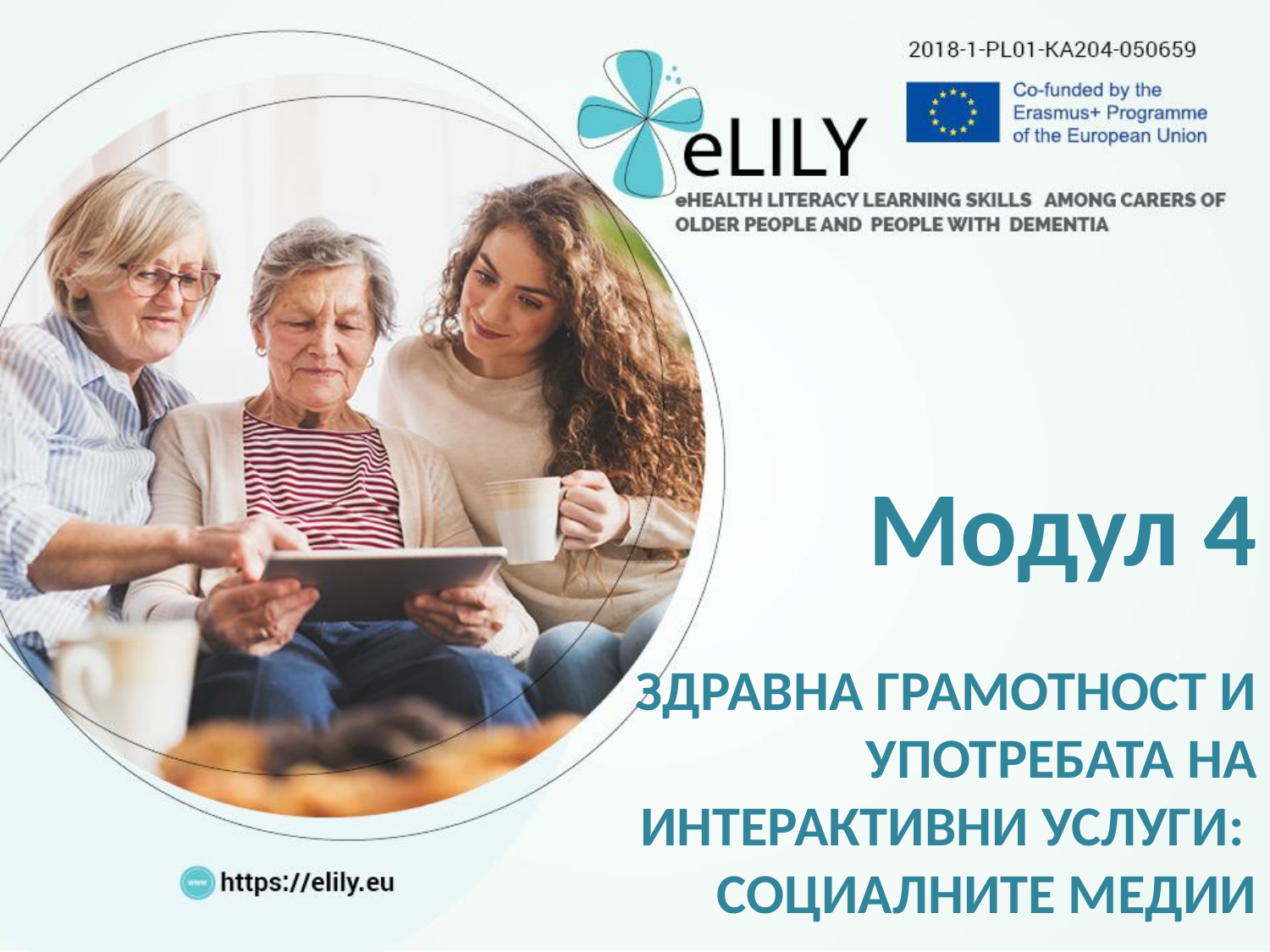

Модул 4
ЗДРАВНА ГРАМОТНОСТ И УПОТРЕБАТА НА ИНТЕРАКТИВНИ УСЛУГИ:
СОЦИАЛНИТЕ МЕДИИ